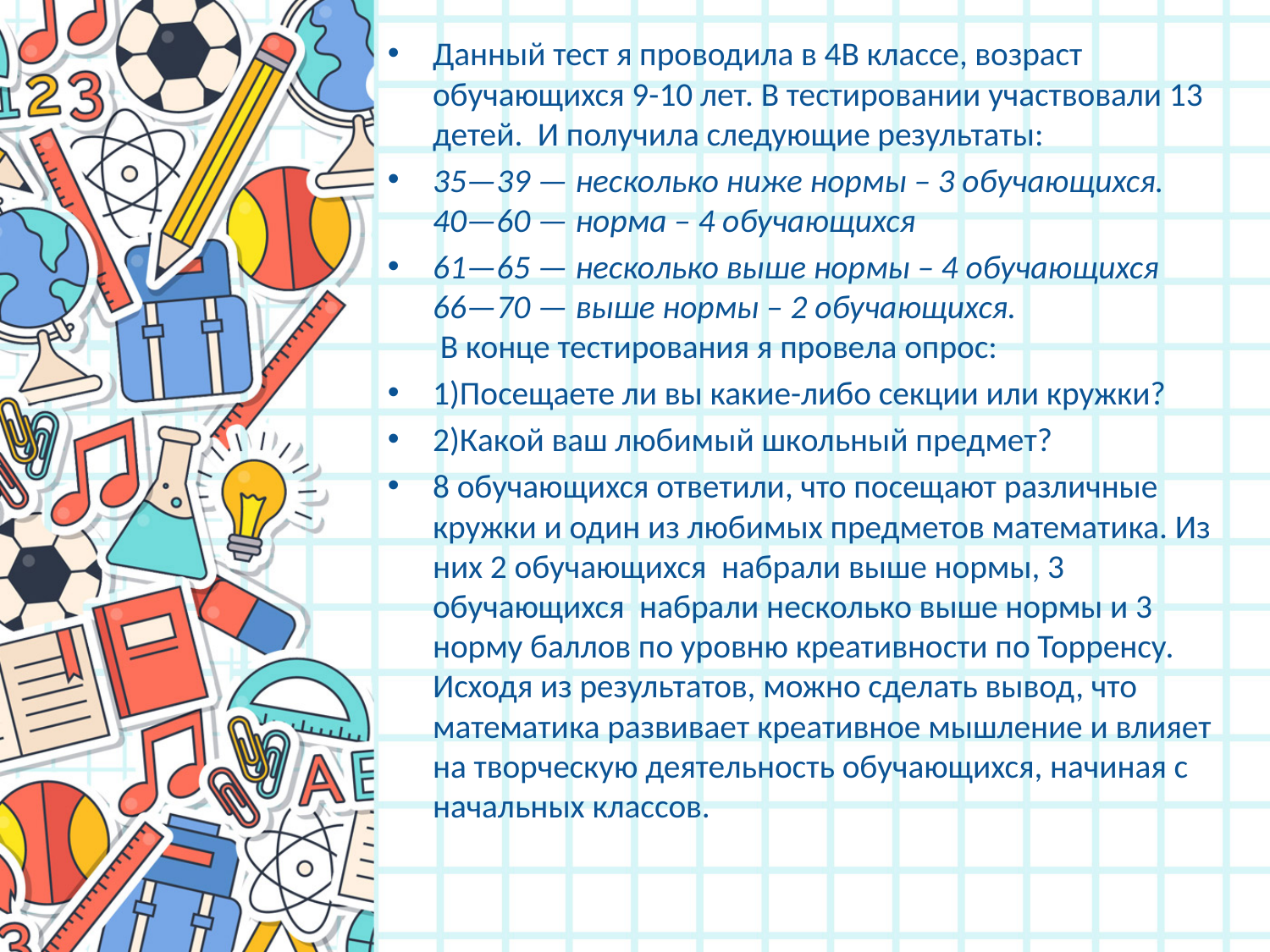

Данный тест я проводила в 4В классе, возраст обучающихся 9-10 лет. В тестировании участвовали 13 детей.  И получила следующие результаты:
35—39 — несколько ниже нормы – 3 обучающихся.
40—60 — норма – 4 обучающихся
61—65 — несколько выше нормы – 4 обучающихся
66—70 — выше нормы – 2 обучающихся.
 В конце тестирования я провела опрос:
1)Посещаете ли вы какие-либо секции или кружки?
2)Какой ваш любимый школьный предмет?
8 обучающихся ответили, что посещают различные кружки и один из любимых предметов математика. Из них 2 обучающихся  набрали выше нормы, 3 обучающихся  набрали несколько выше нормы и 3 норму баллов по уровню креативности по Торренсу. Исходя из результатов, можно сделать вывод, что математика развивает креативное мышление и влияет на творческую деятельность обучающихся, начиная с начальных классов.